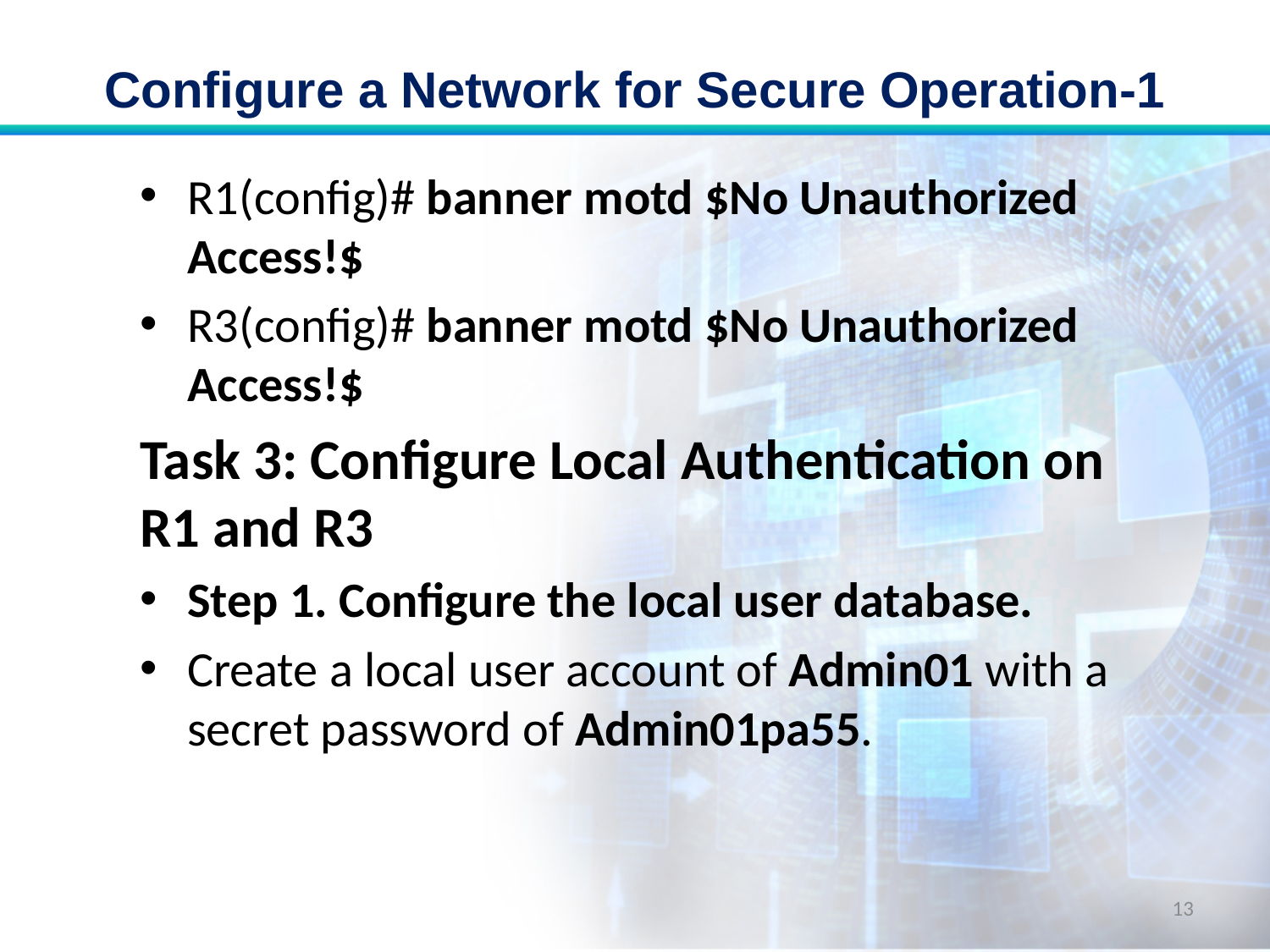

# Configure a Network for Secure Operation-1
R1(config)# banner motd $No Unauthorized Access!$
R3(config)# banner motd $No Unauthorized Access!$
Task 3: Configure Local Authentication on R1 and R3
Step 1. Configure the local user database.
Create a local user account of Admin01 with a secret password of Admin01pa55.
13